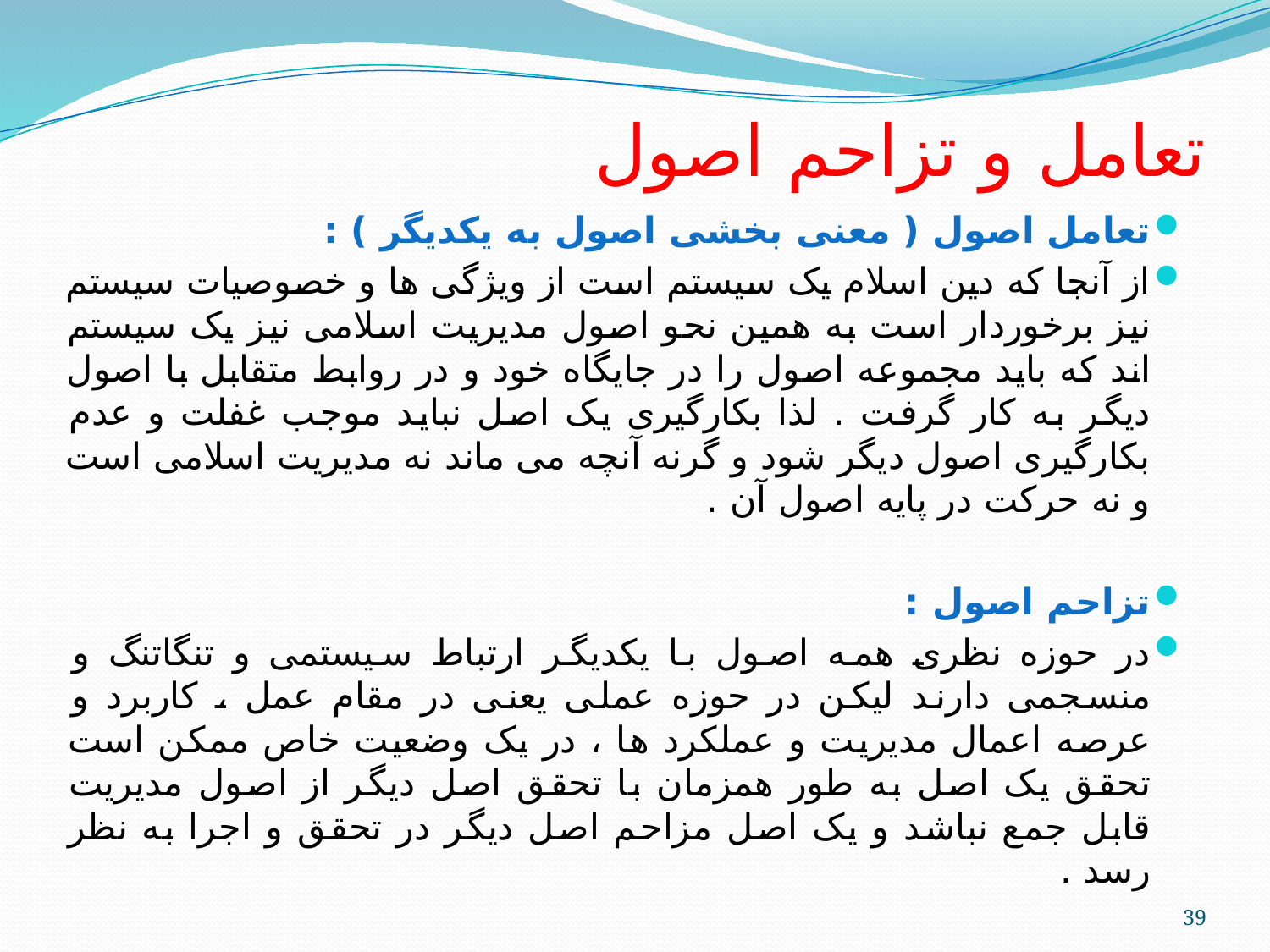

# تعامل و تزاحم اصول
تعامل اصول ( معنی بخشی اصول به یکدیگر ) :
از آنجا که دین اسلام یک سیستم است از ویژگی ها و خصوصیات سیستم نیز برخوردار است به همین نحو اصول مدیریت اسلامی نیز یک سیستم اند که باید مجموعه اصول را در جایگاه خود و در روابط متقابل با اصول دیگر به کار گرفت . لذا بکارگیری یک اصل نباید موجب غفلت و عدم بکارگیری اصول دیگر شود و گرنه آنچه می ماند نه مدیریت اسلامی است و نه حرکت در پایه اصول آن .

تزاحم اصول :
در حوزه نظری همه اصول با یکدیگر ارتباط سیستمی و تنگاتنگ و منسجمی دارند لیکن در حوزه عملی یعنی در مقام عمل ، کاربرد و عرصه اعمال مدیریت و عملکرد ها ، در یک وضعیت خاص ممکن است تحقق یک اصل به طور همزمان با تحقق اصل دیگر از اصول مدیریت قابل جمع نباشد و یک اصل مزاحم اصل دیگر در تحقق و اجرا به نظر رسد .
39